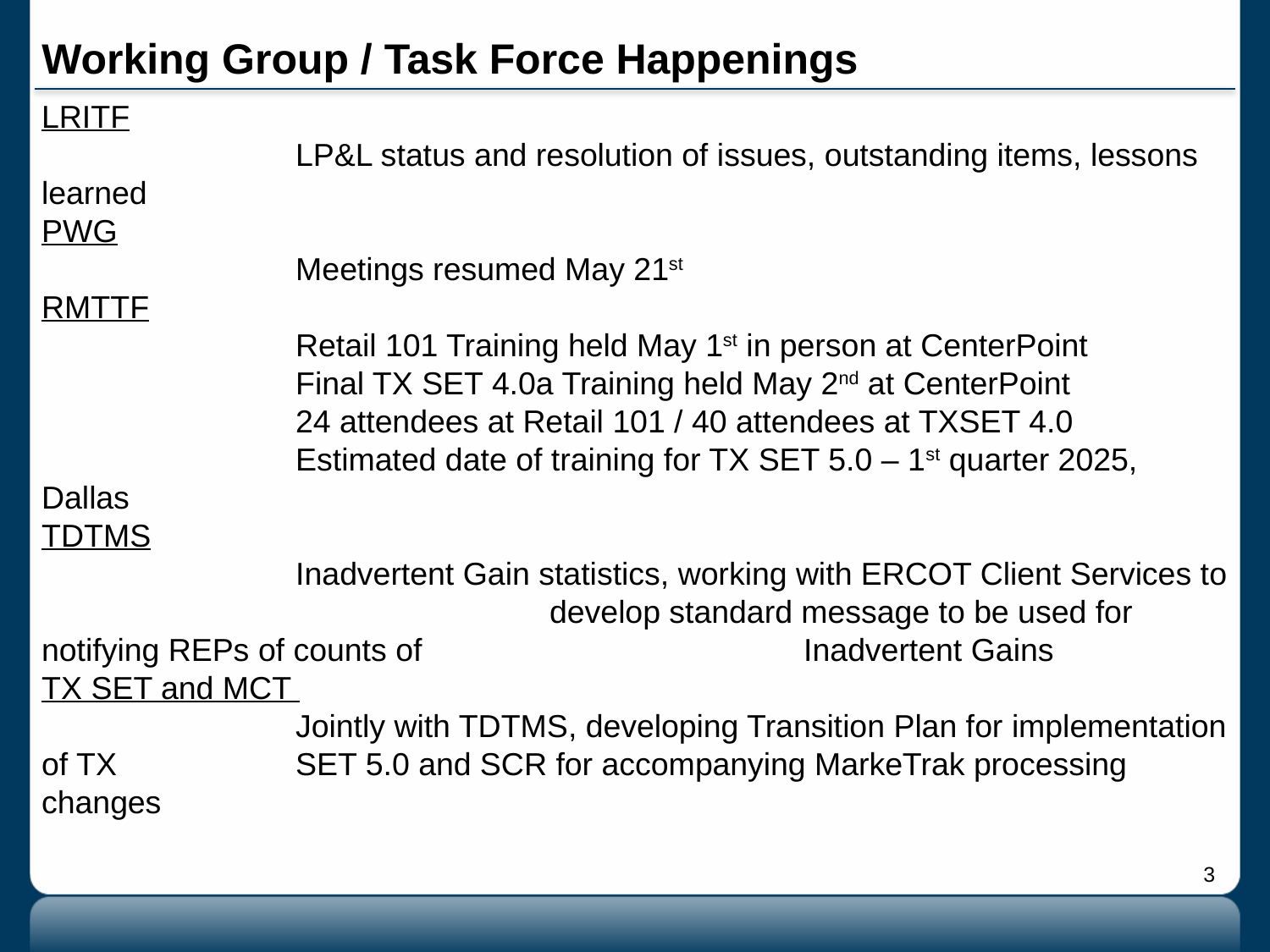

# Working Group / Task Force Happenings
LRITF
		LP&L status and resolution of issues, outstanding items, lessons learned
PWG
		Meetings resumed May 21st
RMTTF
		Retail 101 Training held May 1st in person at CenterPoint
		Final TX SET 4.0a Training held May 2nd at CenterPoint
		24 attendees at Retail 101 / 40 attendees at TXSET 4.0
		Estimated date of training for TX SET 5.0 – 1st quarter 2025, Dallas
TDTMS
		Inadvertent Gain statistics, working with ERCOT Client Services to 				develop standard message to be used for notifying REPs of counts of 			Inadvertent Gains
TX SET and MCT
		Jointly with TDTMS, developing Transition Plan for implementation of TX 		SET 5.0 and SCR for accompanying MarkeTrak processing changes